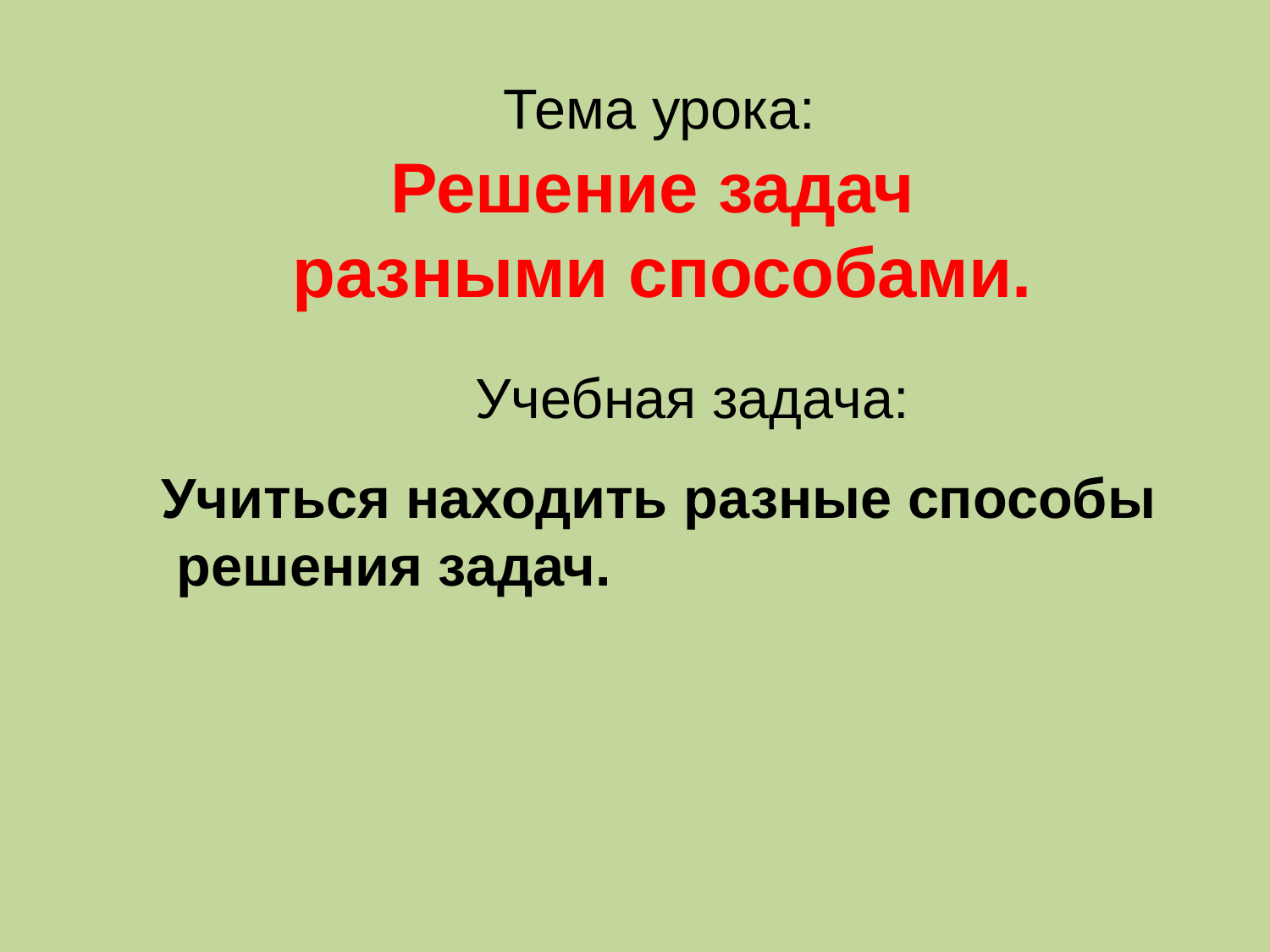

Тема урока:
Решение задач
разными способами.
Учебная задача:
Учиться находить разные способы
 решения задач.